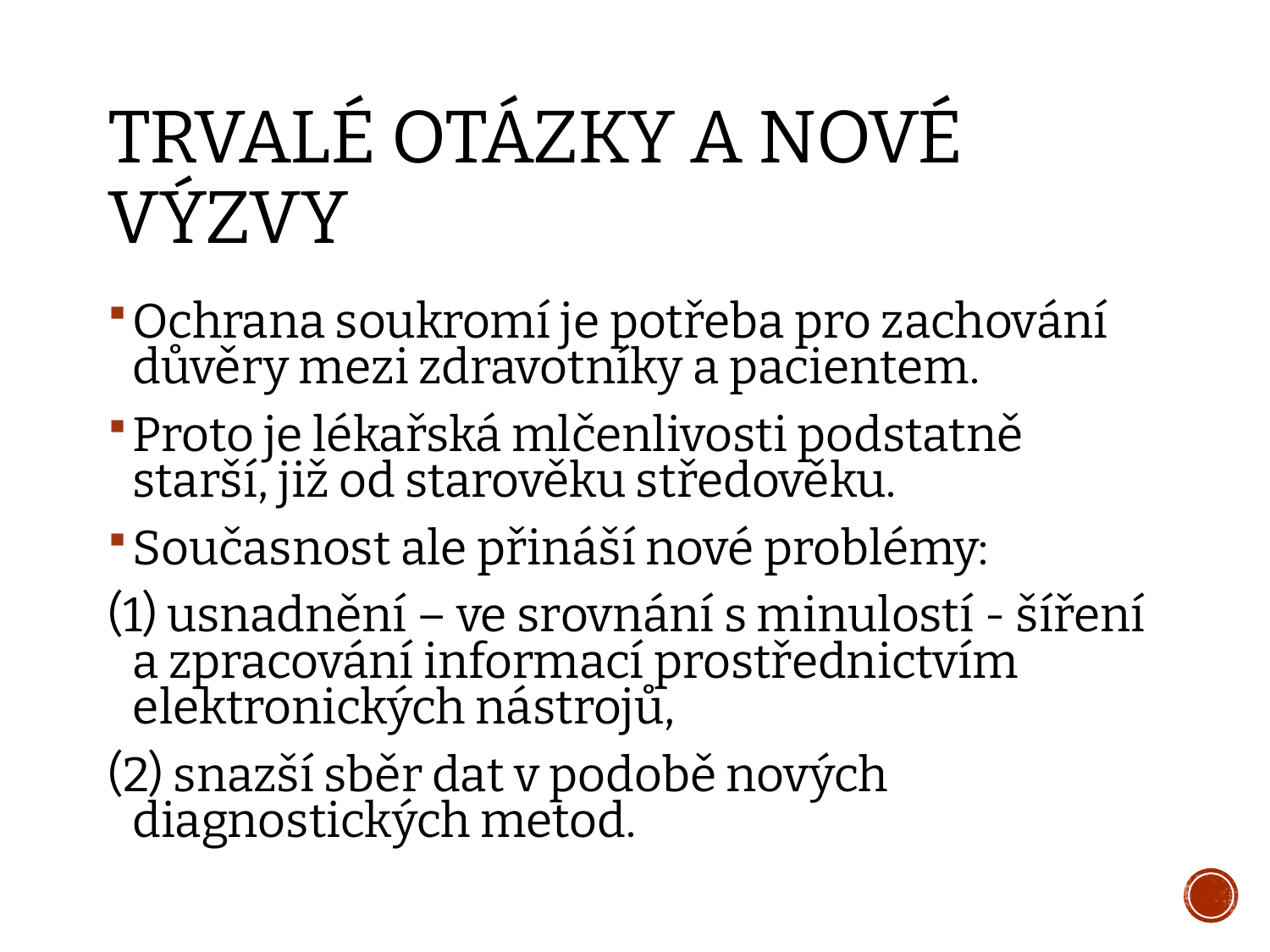

# Trvalé otázky a nové výzvy
Ochrana soukromí je potřeba pro zachování důvěry mezi zdravotníky a pacientem.
Proto je lékařská mlčenlivosti podstatně starší, již od starověku středověku.
Současnost ale přináší nové problémy:
(1) usnadnění – ve srovnání s minulostí - šíření a zpracování informací prostřednictvím elektronických nástrojů,
(2) snazší sběr dat v podobě nových diagnostických metod.